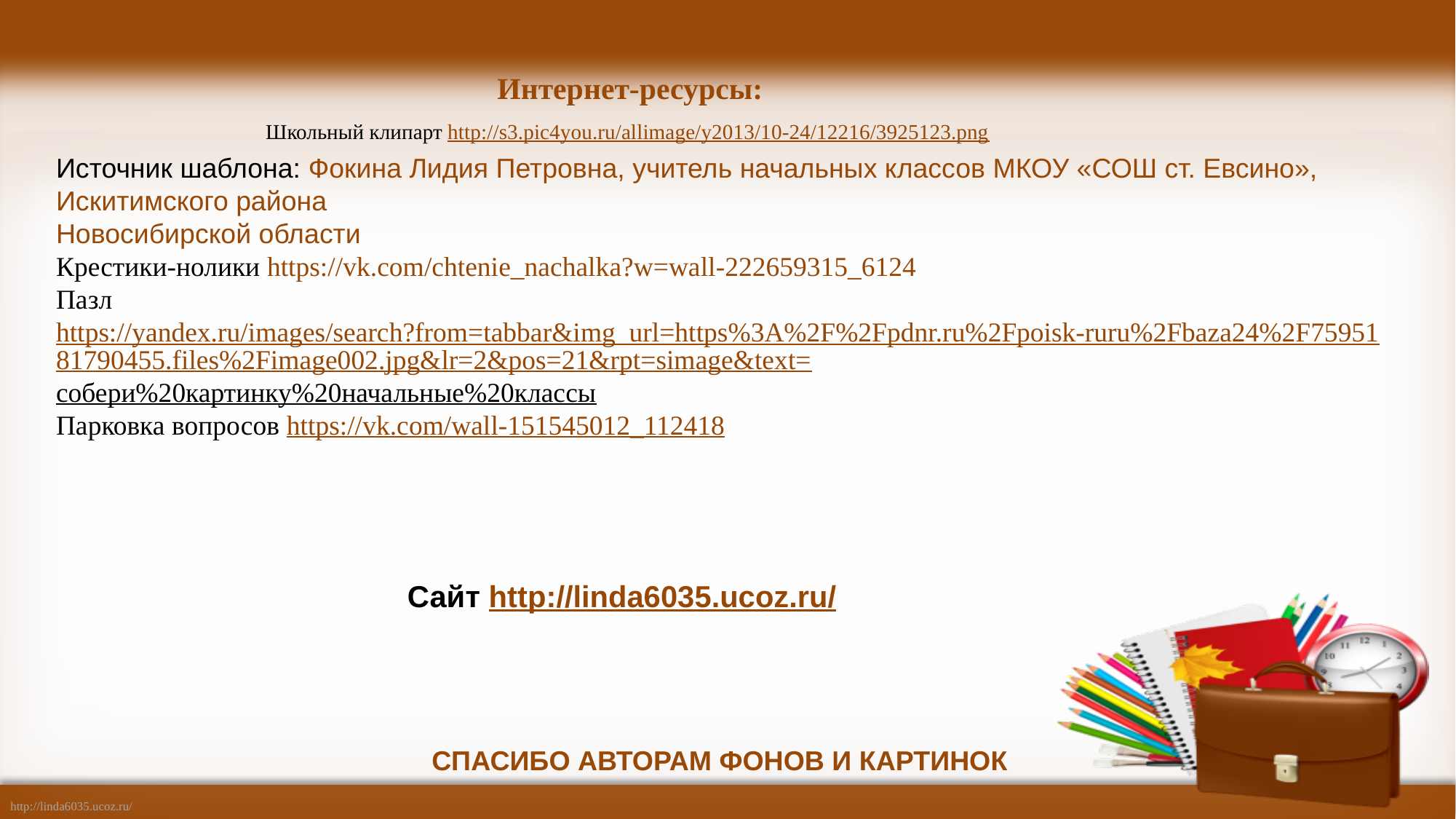

Интернет-ресурсы:
Школьный клипарт http://s3.pic4you.ru/allimage/y2013/10-24/12216/3925123.png
Источник шаблона: Фокина Лидия Петровна, учитель начальных классов МКОУ «СОШ ст. Евсино», Искитимского района
Новосибирской области
Крестики-нолики https://vk.com/chtenie_nachalka?w=wall-222659315_6124
Пазл https://yandex.ru/images/search?from=tabbar&img_url=https%3A%2F%2Fpdnr.ru%2Fpoisk-ruru%2Fbaza24%2F7595181790455.files%2Fimage002.jpg&lr=2&pos=21&rpt=simage&text=собери%20картинку%20начальные%20классы
Парковка вопросов https://vk.com/wall-151545012_112418

Сайт http://linda6035.ucoz.ru/
СПАСИБО АВТОРАМ ФОНОВ И КАРТИНОК